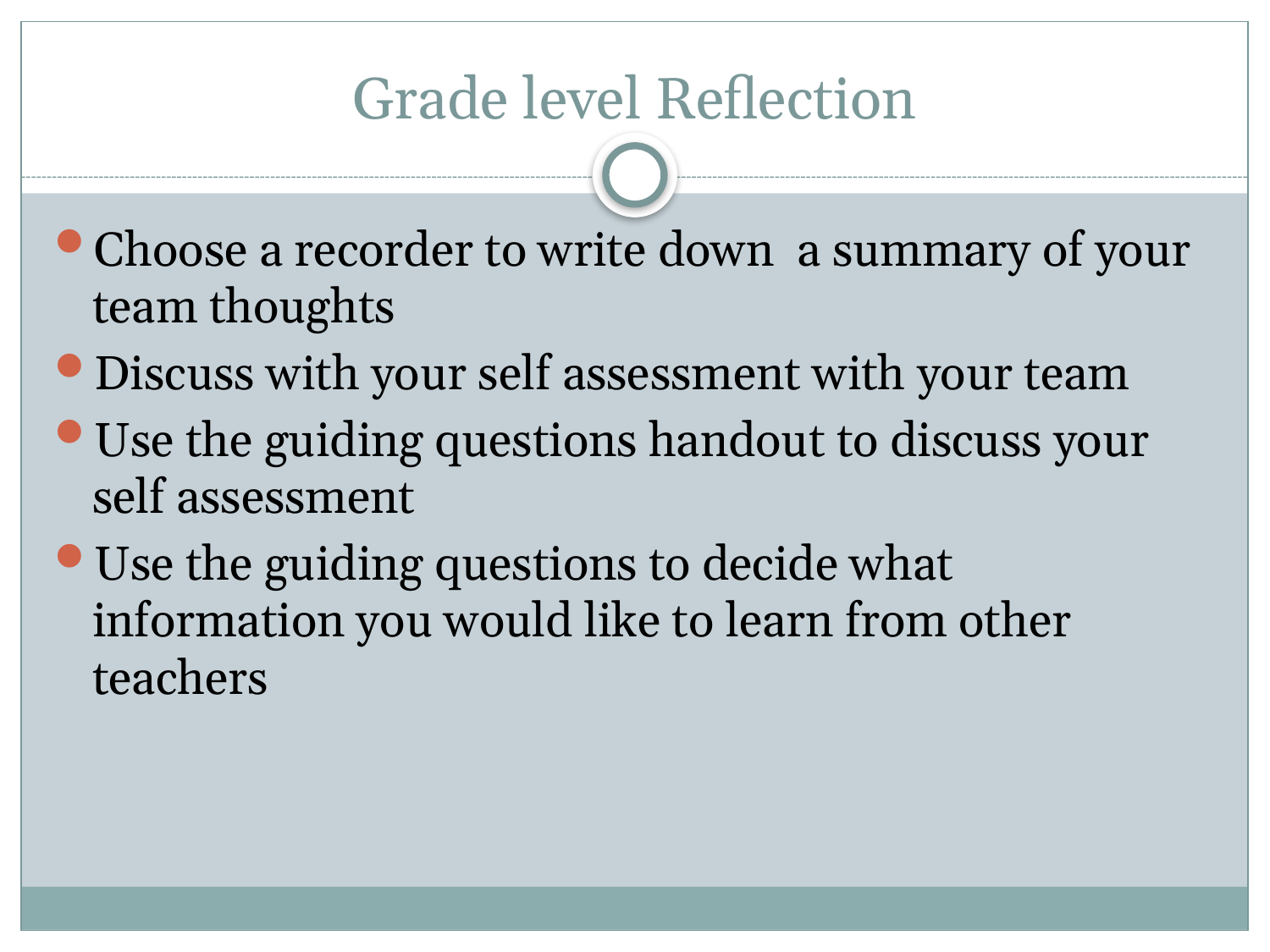

# Grade level Reflection
Choose a recorder to write down  a summary of your team thoughts
Discuss with your self assessment with your team
Use the guiding questions handout to discuss your self assessment
Use the guiding questions to decide what information you would like to learn from other teachers